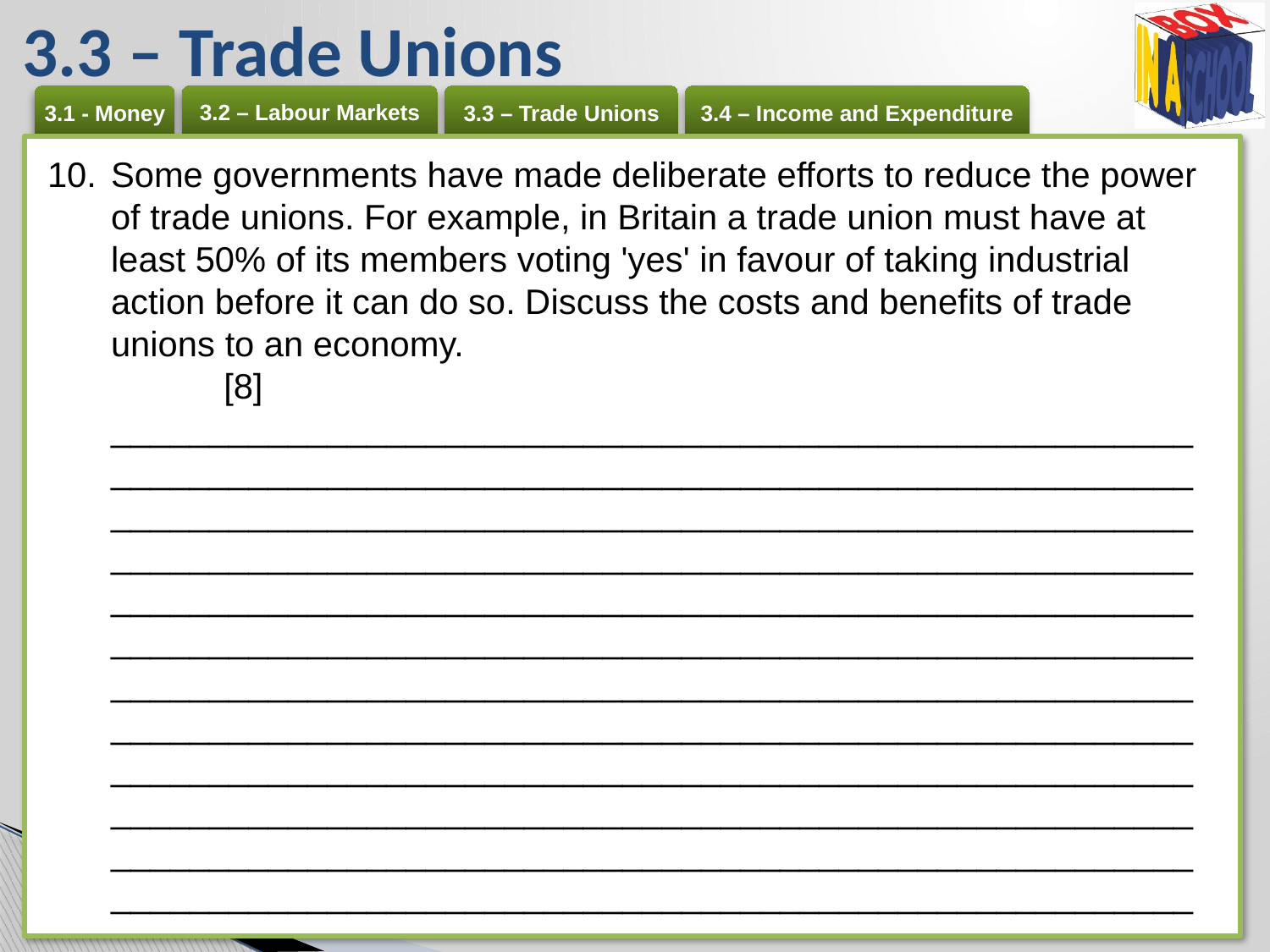

# 3.3 – Trade Unions
Some governments have made deliberate efforts to reduce the power of trade unions. For example, in Britain a trade union must have at least 50% of its members voting 'yes' in favour of taking industrial action before it can do so. Discuss the costs and benefits of trade unions to an economy.	[8]
_______________________________________________________ _______________________________________________________ _______________________________________________________ _______________________________________________________ _______________________________________________________ _______________________________________________________ _______________________________________________________ _______________________________________________________ _______________________________________________________ _______________________________________________________ _______________________________________________________ _______________________________________________________ _______________________________________________________